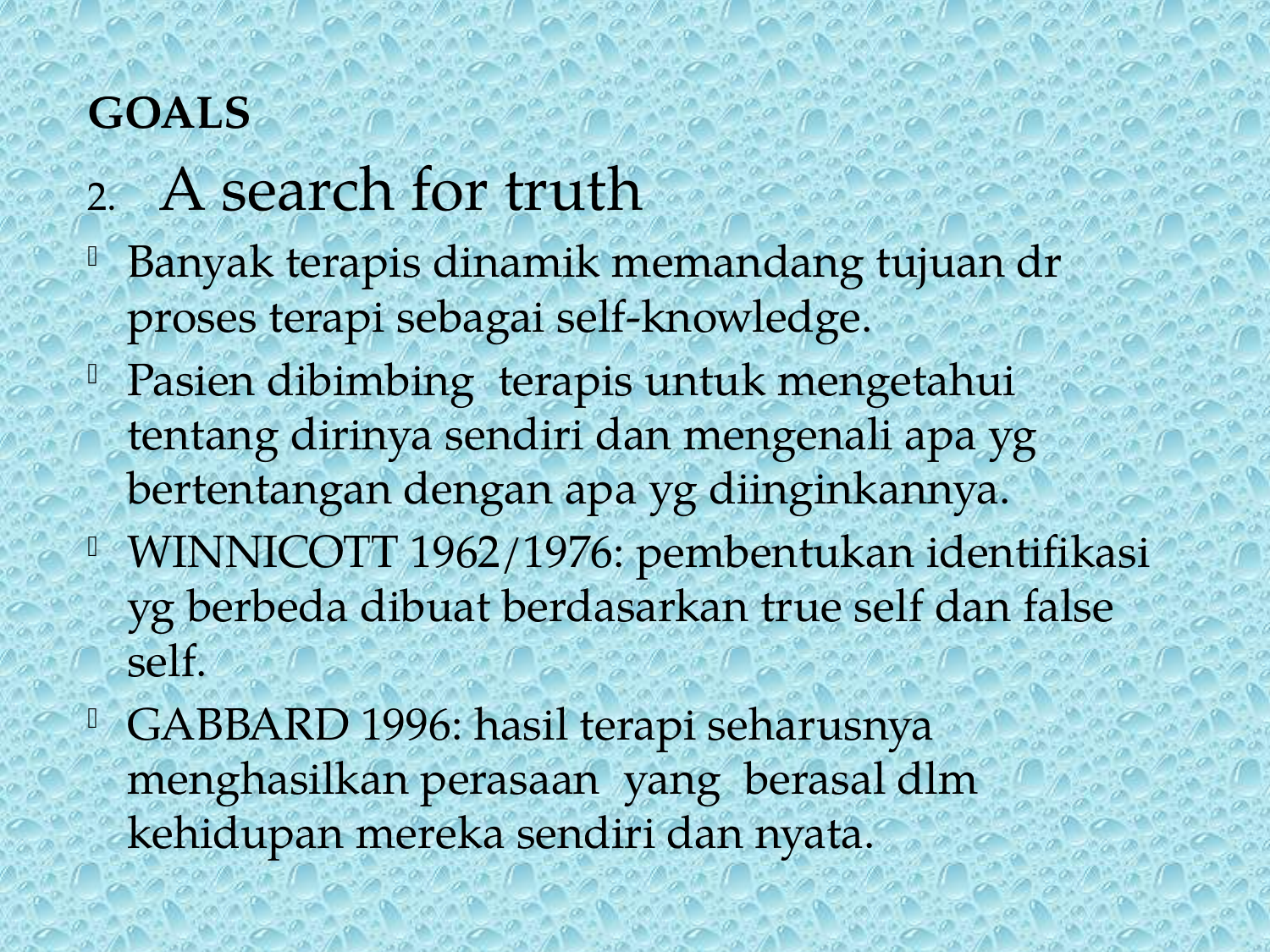

GOALS
A search for truth
Banyak terapis dinamik memandang tujuan dr proses terapi sebagai self-knowledge.
Pasien dibimbing  terapis untuk mengetahui tentang dirinya sendiri dan mengenali apa yg bertentangan dengan apa yg diinginkannya.
WINNICOTT 1962/1976: pembentukan identifikasi yg berbeda dibuat berdasarkan true self dan false self.
GABBARD 1996: hasil terapi seharusnya menghasilkan perasaan  yang  berasal dlm kehidupan mereka sendiri dan nyata.